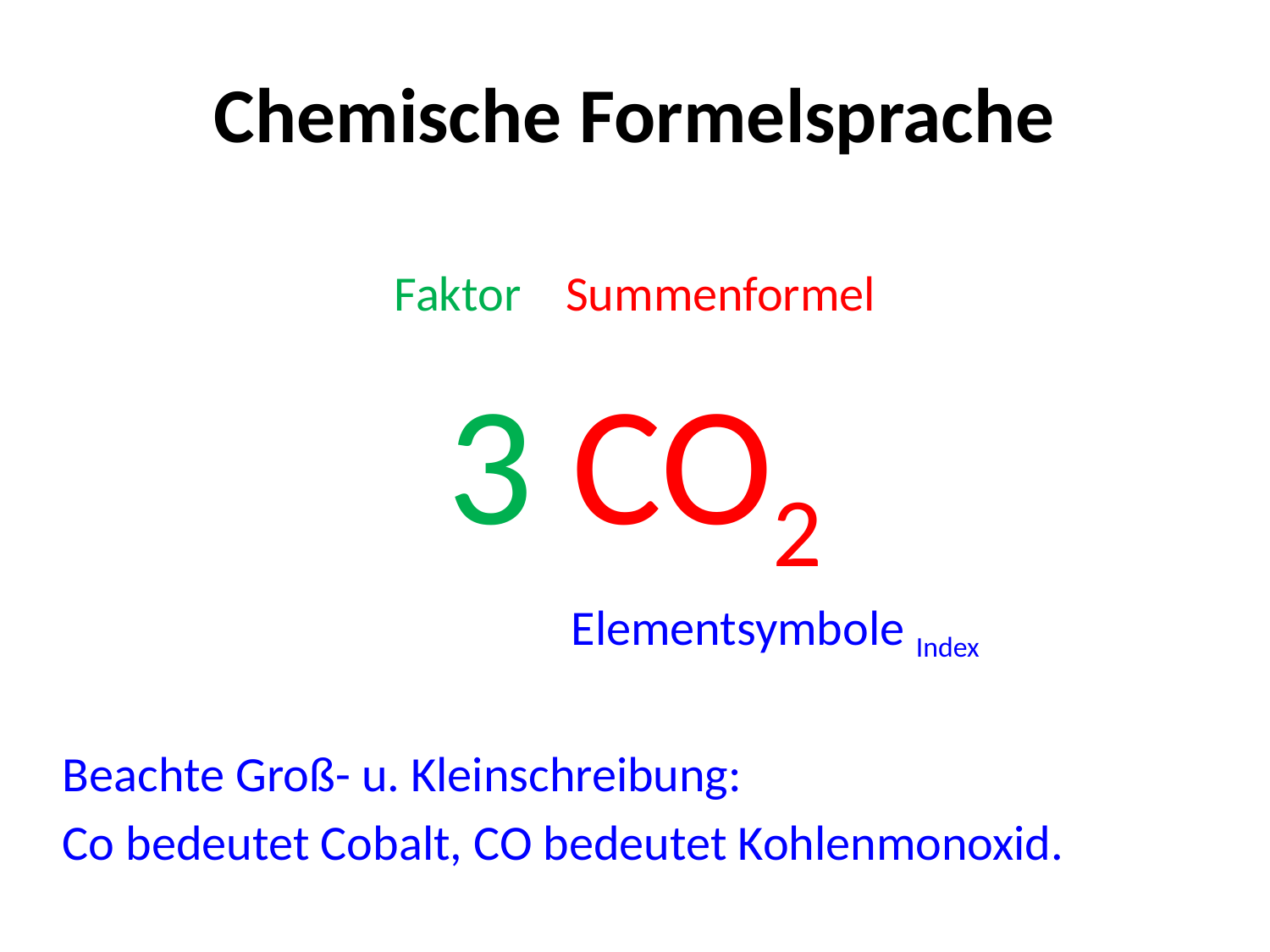

# Chemische Formelsprache

Faktor    Summenformel
3 CO2
                         Elementsymbole Index

Beachte Groß- u. Kleinschreibung:
Co bedeutet Cobalt, CO bedeutet Kohlenmonoxid.